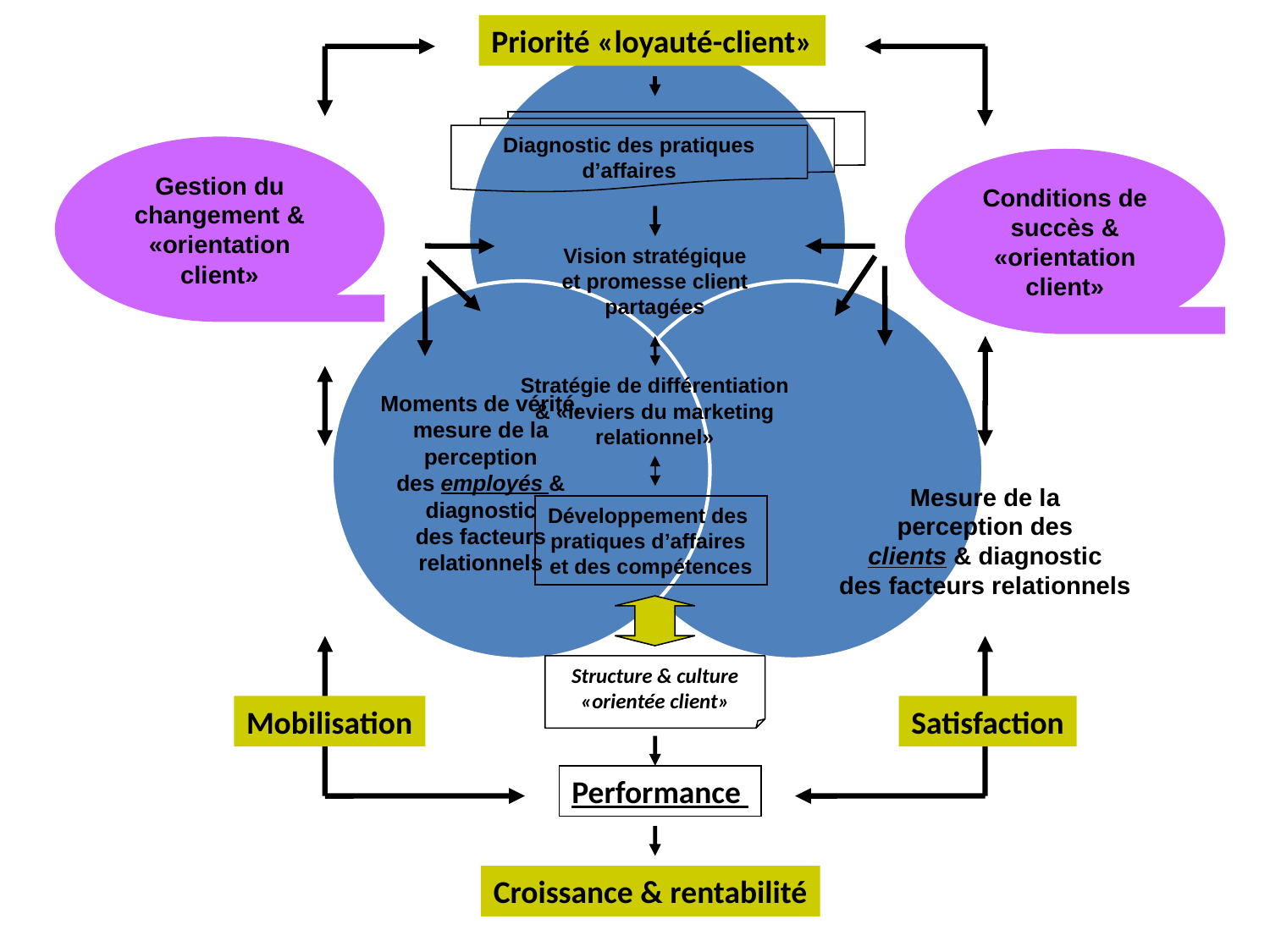

Priorité «loyauté-client»

Moments de vérité,
mesure de la perception
des employés & diagnostic
des facteurs relationnels

Diagnostic des pratiques d’affaires
Gestion du
changement & «orientation client»
Conditions de succès & «orientation client»

Vision stratégique
et promesse client partagées

Stratégie de différentiation & «leviers du marketing relationnel»

Mesure de la
perception des
clients & diagnostic
des facteurs relationnels
Développement des
pratiques d’affaires
et des compétences

Structure & culture
«orientée client»
Mobilisation
Satisfaction

Performance

Croissance & rentabilité